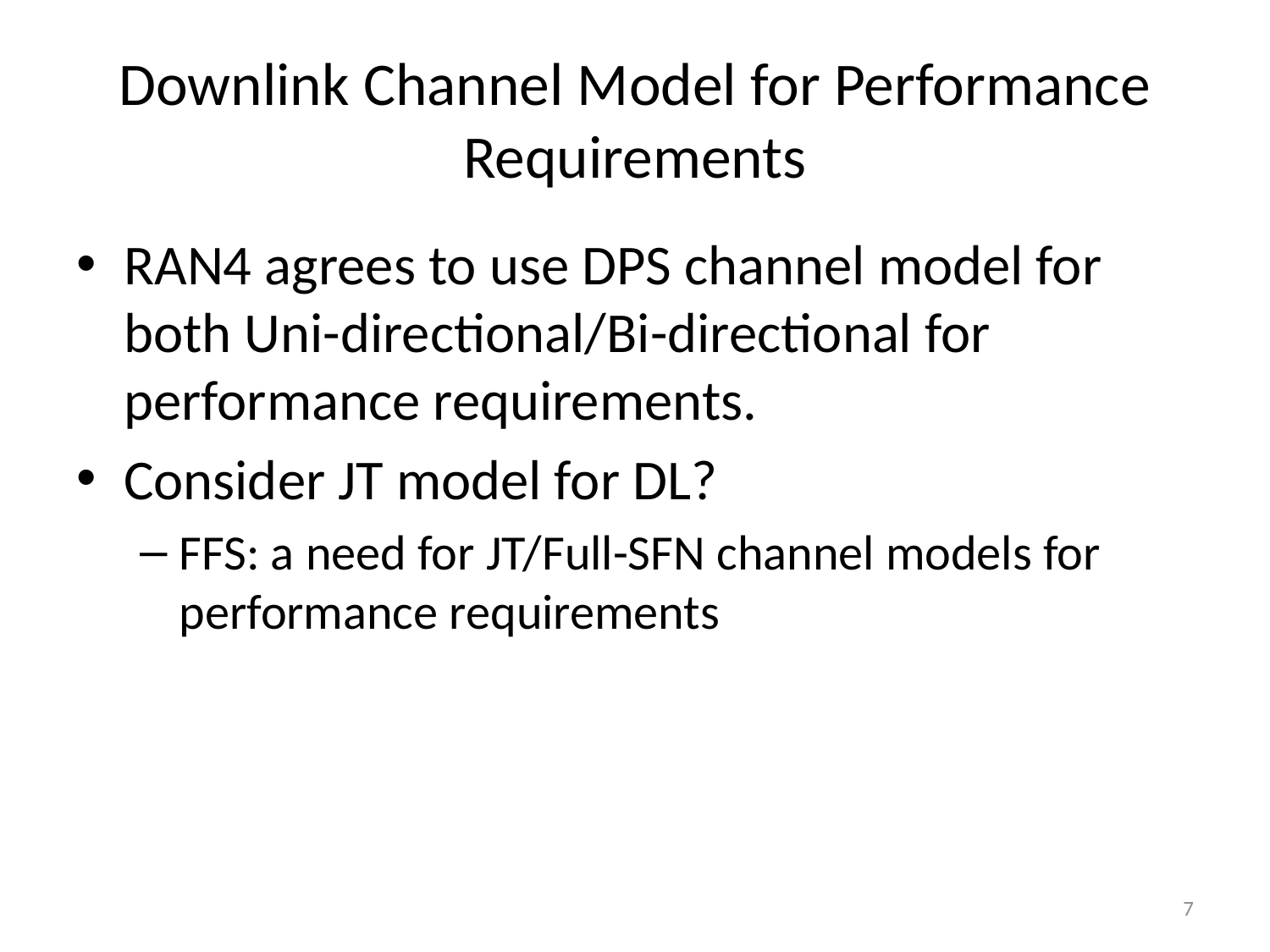

# Downlink Channel Model for Performance Requirements
RAN4 agrees to use DPS channel model for both Uni-directional/Bi-directional for performance requirements.
Consider JT model for DL?
FFS: a need for JT/Full-SFN channel models for performance requirements
7